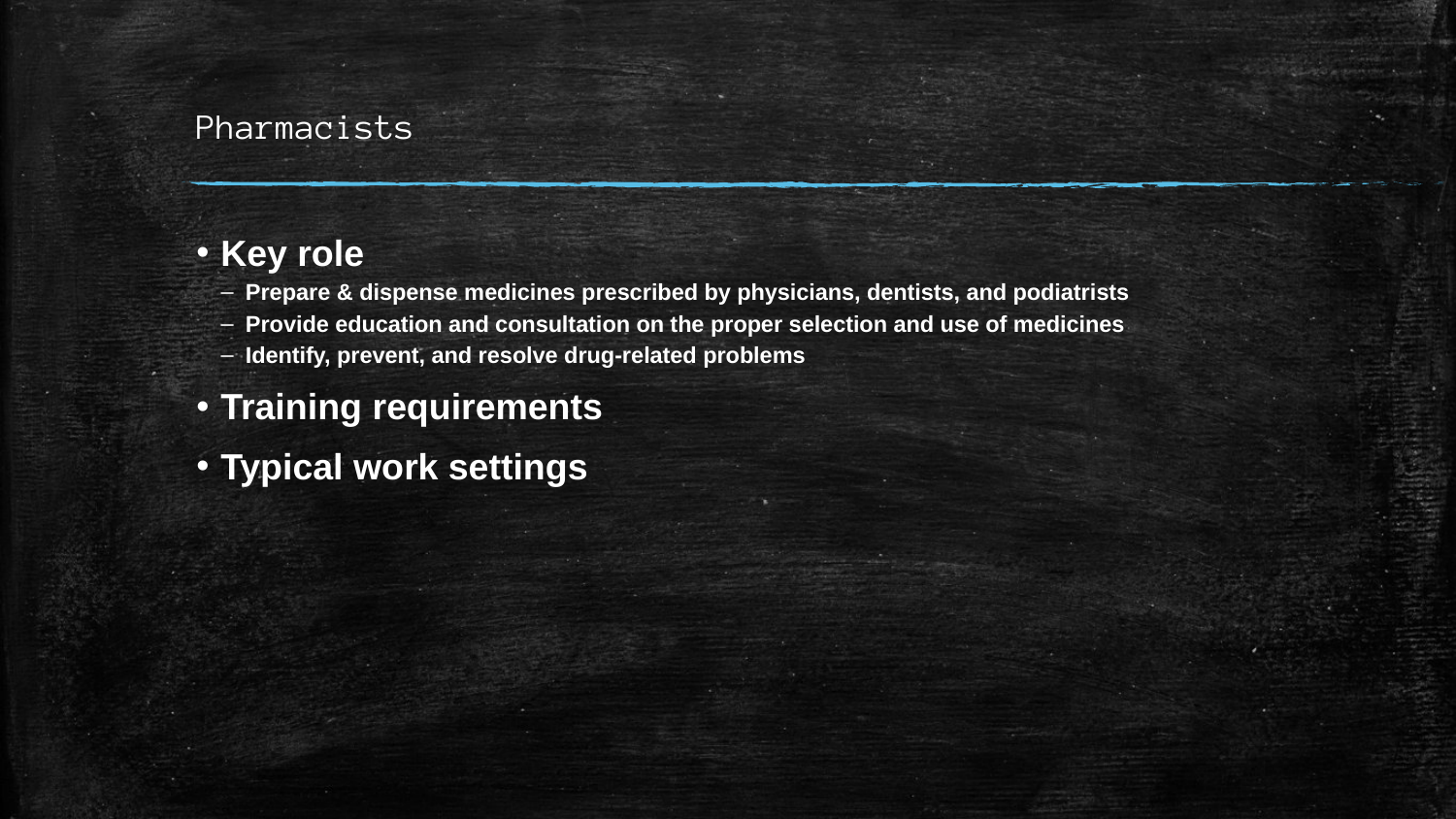

# Pharmacists
Key role
Prepare & dispense medicines prescribed by physicians, dentists, and podiatrists
Provide education and consultation on the proper selection and use of medicines
Identify, prevent, and resolve drug-related problems
Training requirements
Typical work settings